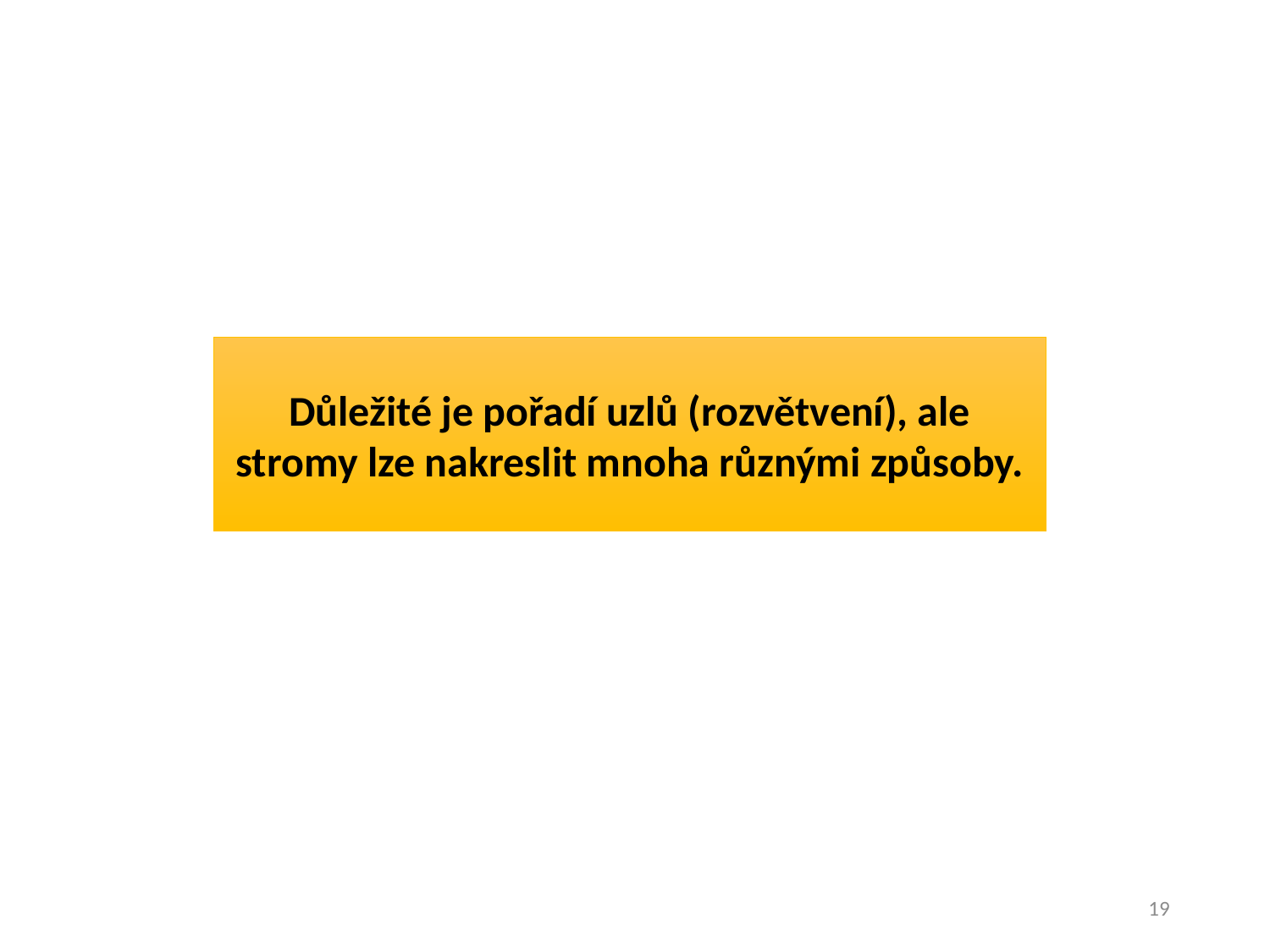

Důležité je pořadí uzlů (rozvětvení), ale stromy lze nakreslit mnoha různými způsoby.
19